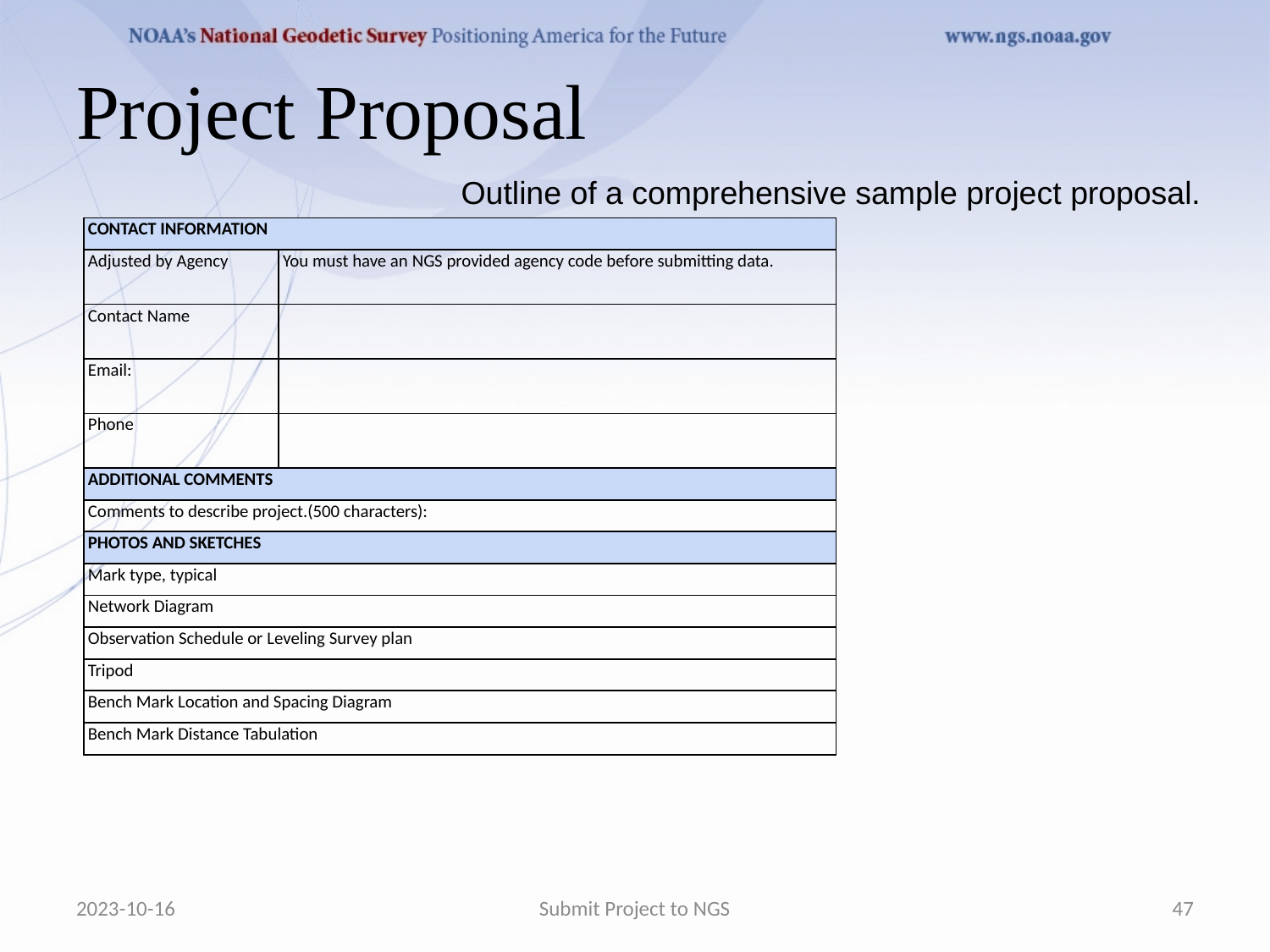

# Project Proposal
Outline of a comprehensive sample project proposal.
| CONTACT INFORMATION |  |
| --- | --- |
| Adjusted by Agency | You must have an NGS provided agency code before submitting data. |
| Contact Name |  |
| Email: |  |
| Phone |  |
| ADDITIONAL COMMENTS |  |
| Comments to describe project.(500 characters): |  |
| PHOTOS AND SKETCHES |  |
| Mark type, typical |  |
| Network Diagram |  |
| Observation Schedule or Leveling Survey plan |  |
| Tripod |  |
| Bench Mark Location and Spacing Diagram |  |
| Bench Mark Distance Tabulation |  |
2023-10-16
Submit Project to NGS
47